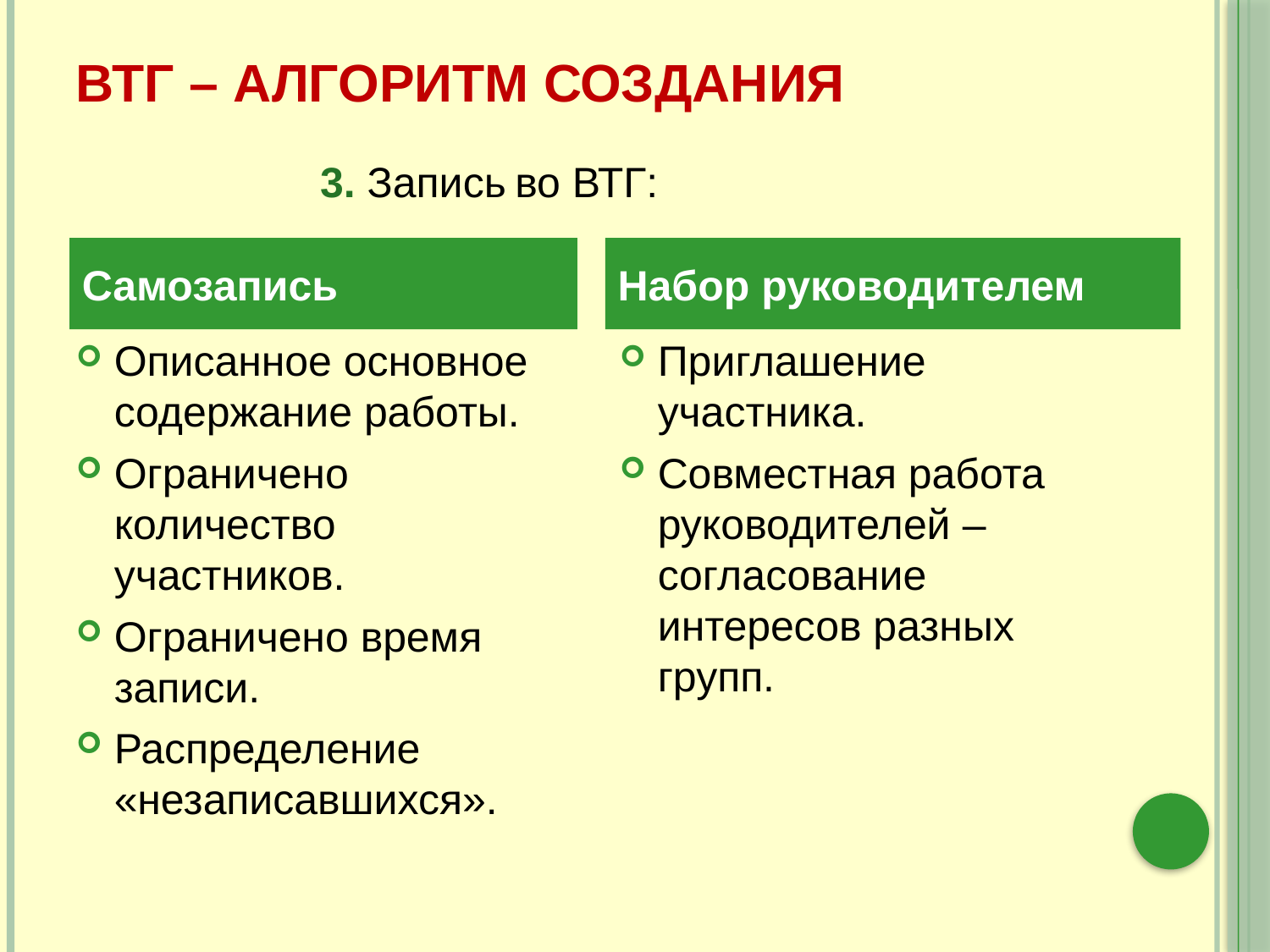

# ВТГ – алгоритм создания
3. Запись во ВТГ:

Самозапись
Набор руководителем
Описанное основное содержание работы.
Ограничено количество участников.
Ограничено время записи.
Распределение «незаписавшихся».
Приглашение участника.
Совместная работа руководителей – согласование интересов разных групп.